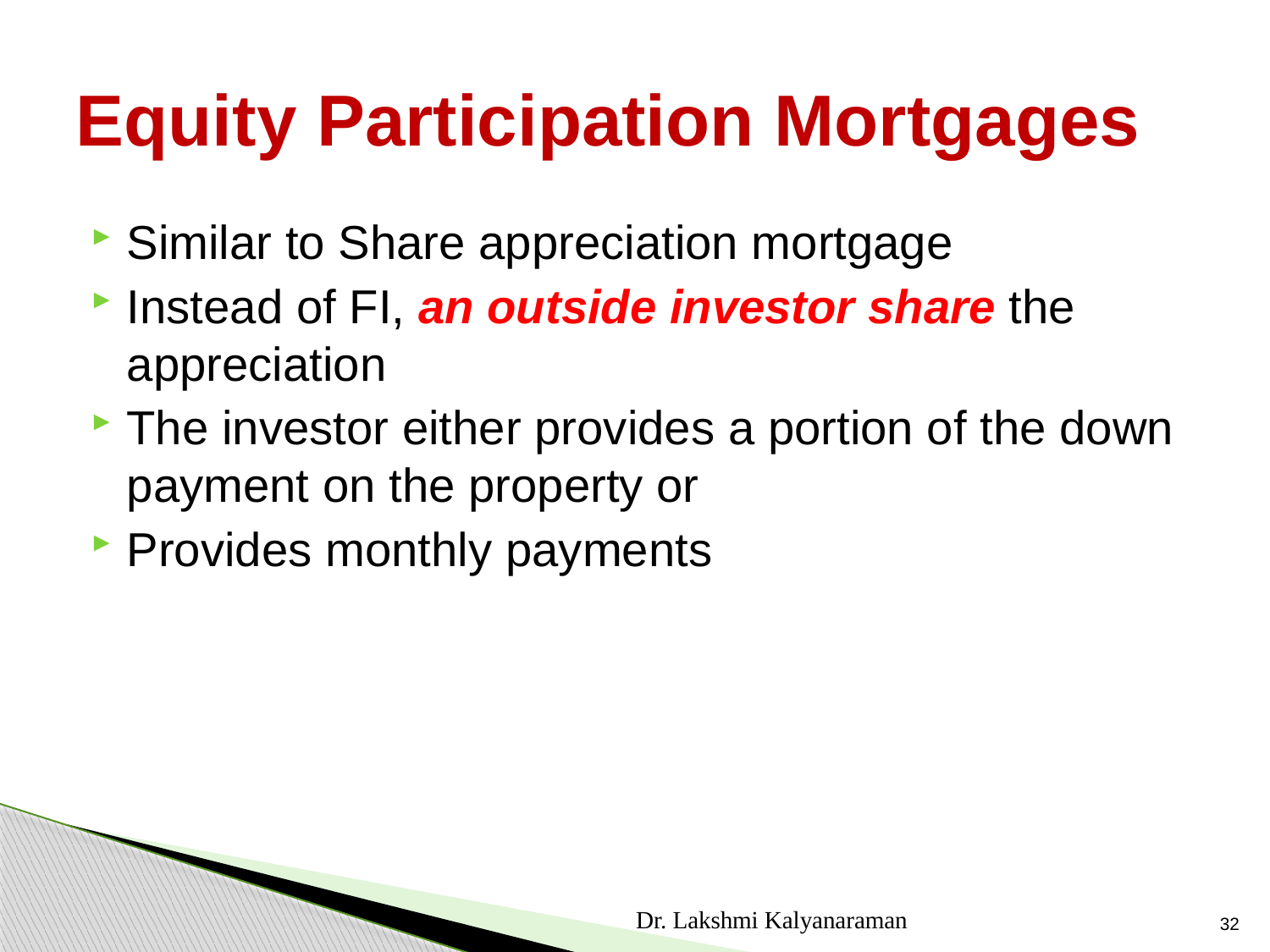

# Equity Participation Mortgages
Similar to Share appreciation mortgage
Instead of FI, an outside investor share the appreciation
The investor either provides a portion of the down payment on the property or
Provides monthly payments
Dr. Lakshmi Kalyanaraman
32